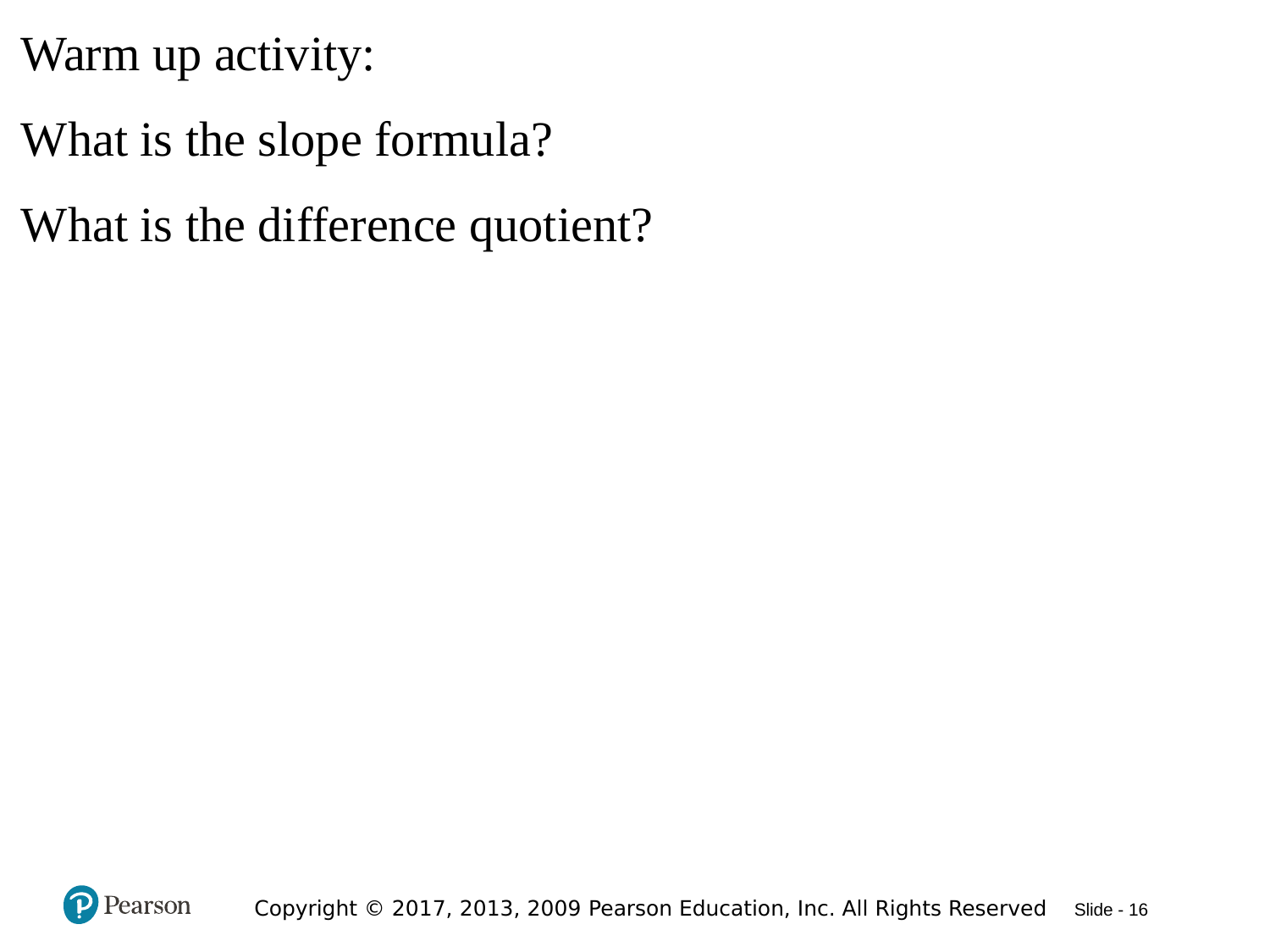

Warm up activity:
What is the slope formula?
What is the difference quotient?